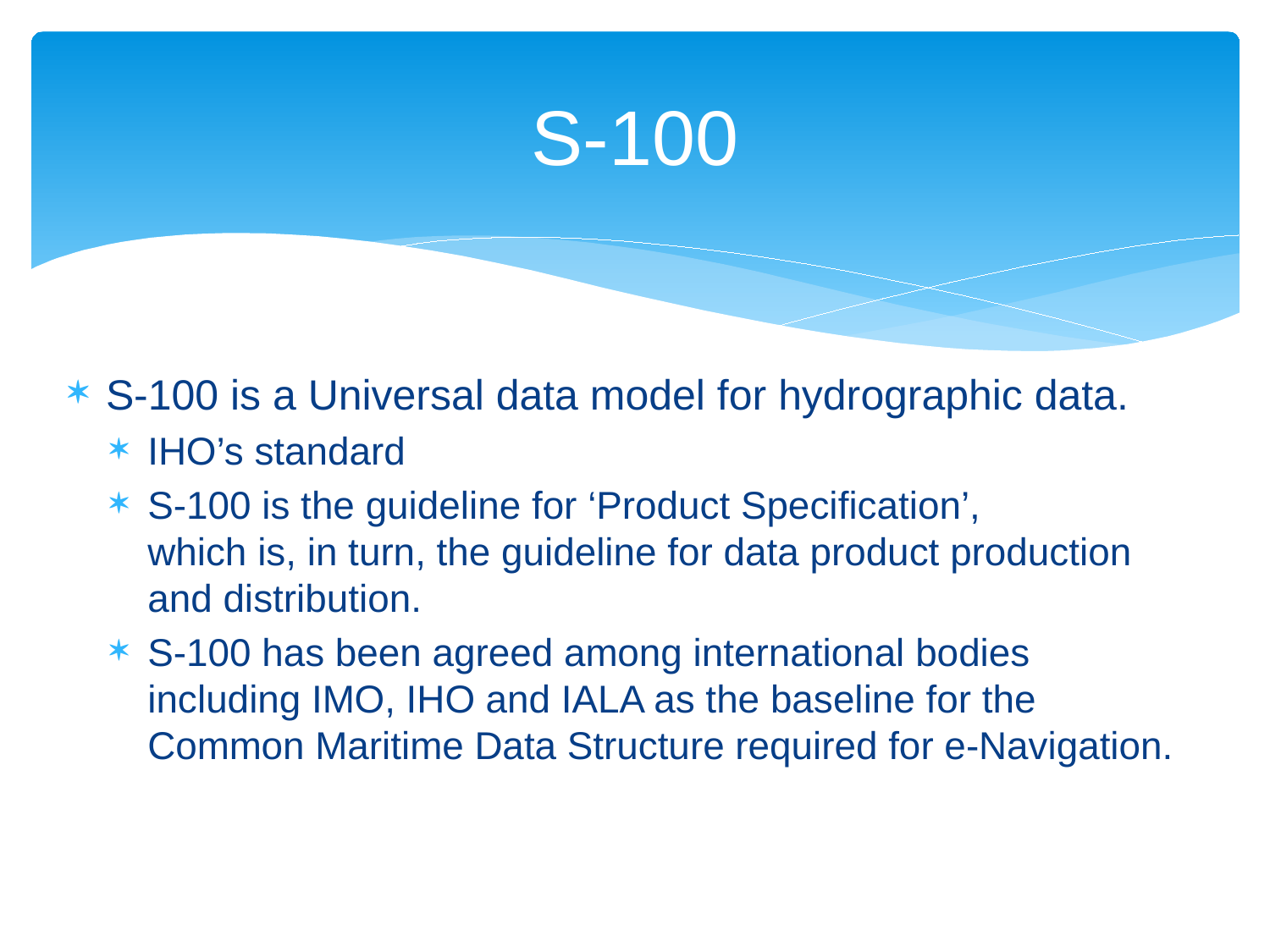

# S-100
S-100 is a Universal data model for hydrographic data.
IHO’s standard
S-100 is the guideline for ‘Product Specification’,
which is, in turn, the guideline for data product production and distribution.
S-100 has been agreed among international bodies including IMO, IHO and IALA as the baseline for the Common Maritime Data Structure required for e-Navigation.